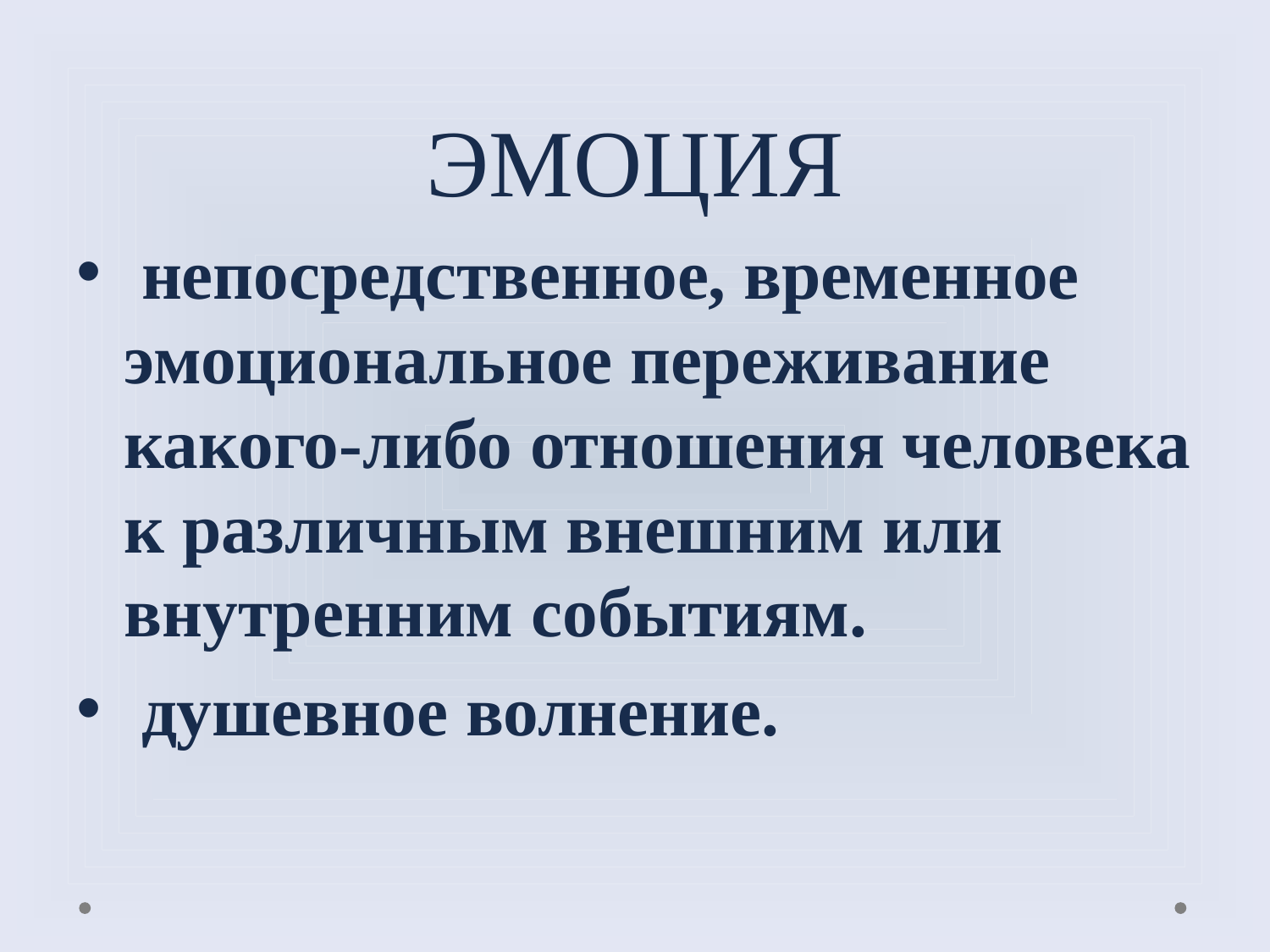

# ЭМОЦИЯ
 непосредственное, временное эмоциональное переживание какого-либо отношения человека к различным внешним или внутренним событиям.
 душевное волнение.